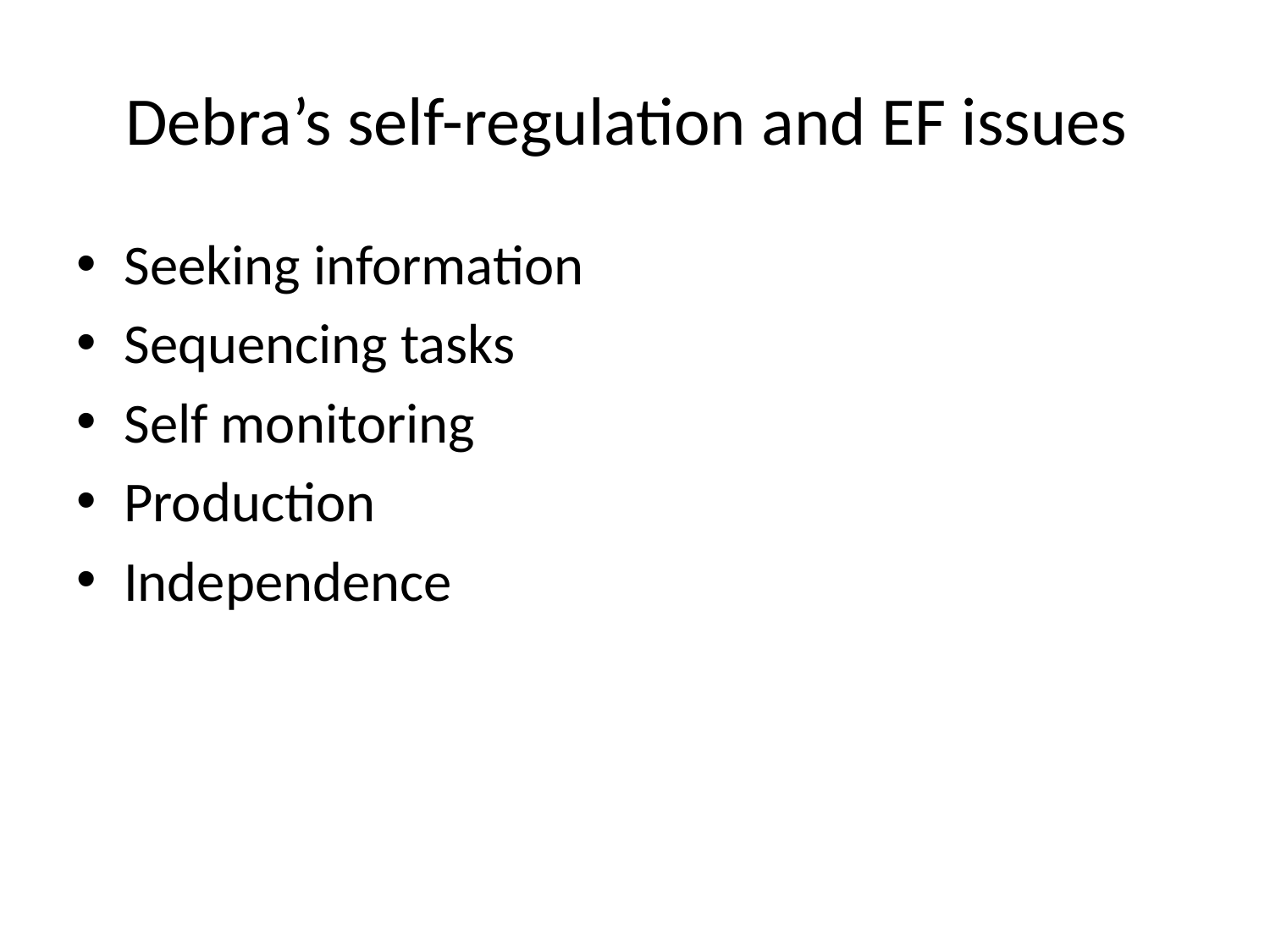

# Debra’s self-regulation and EF issues
Seeking information
Sequencing tasks
Self monitoring
Production
Independence